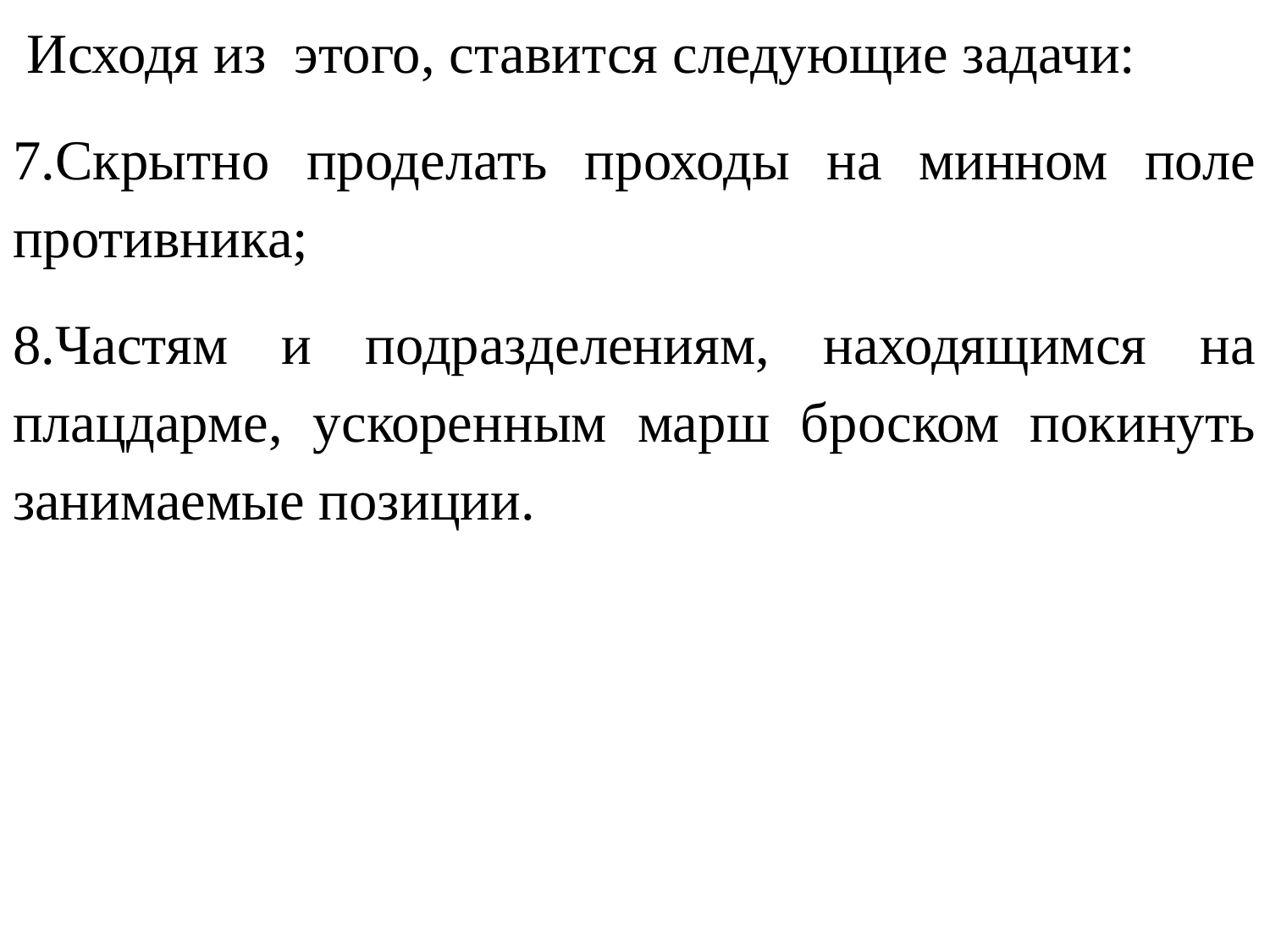

Исходя из  этого, ставится следующие задачи:
7.Скрытно проделать проходы на минном поле противника;
8.Частям и подразделениям, находящимся на плацдарме, ускоренным марш броском покинуть занимаемые позиции.
#